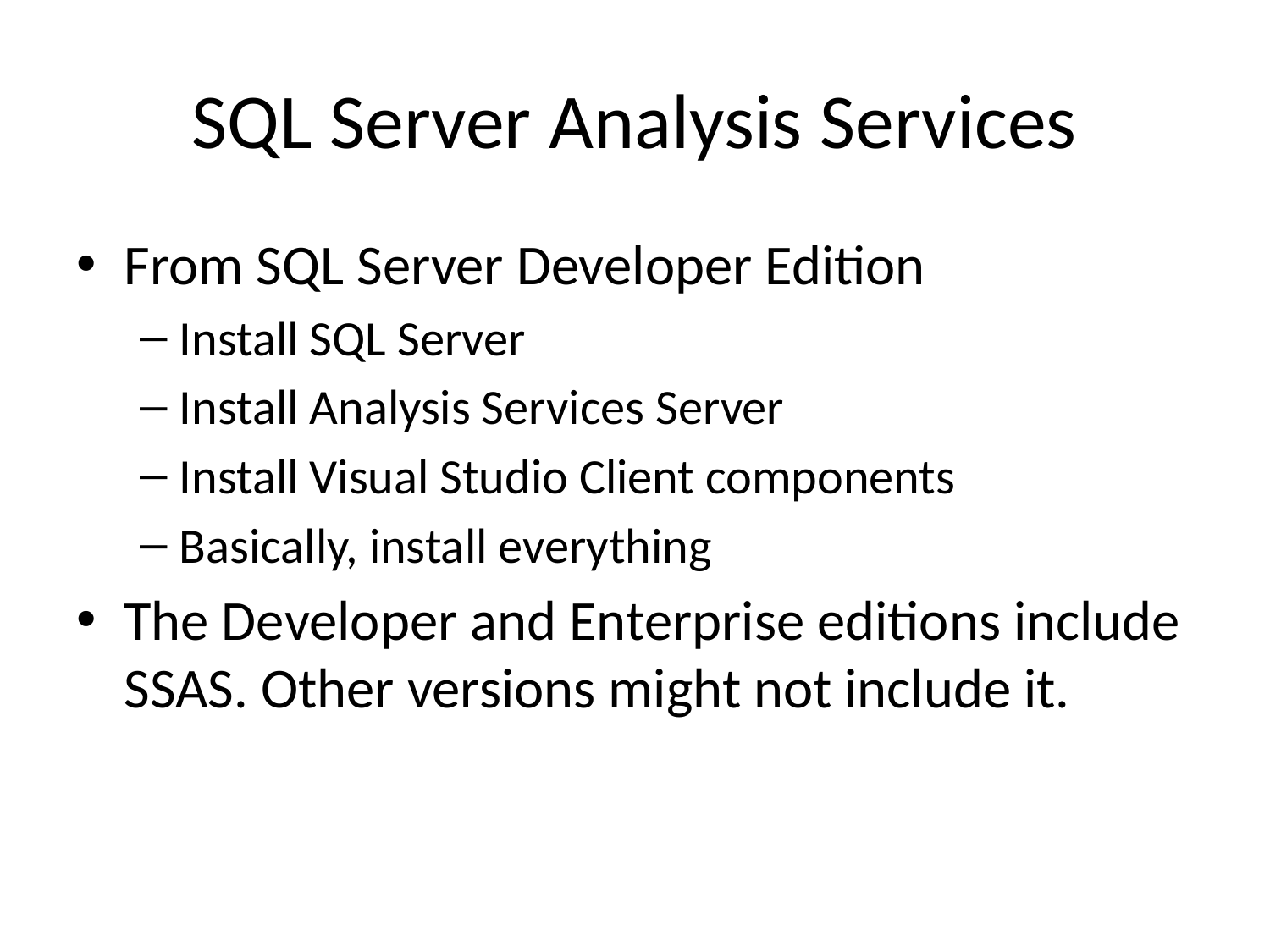

# SQL Server Analysis Services
From SQL Server Developer Edition
Install SQL Server
Install Analysis Services Server
Install Visual Studio Client components
Basically, install everything
The Developer and Enterprise editions include SSAS. Other versions might not include it.